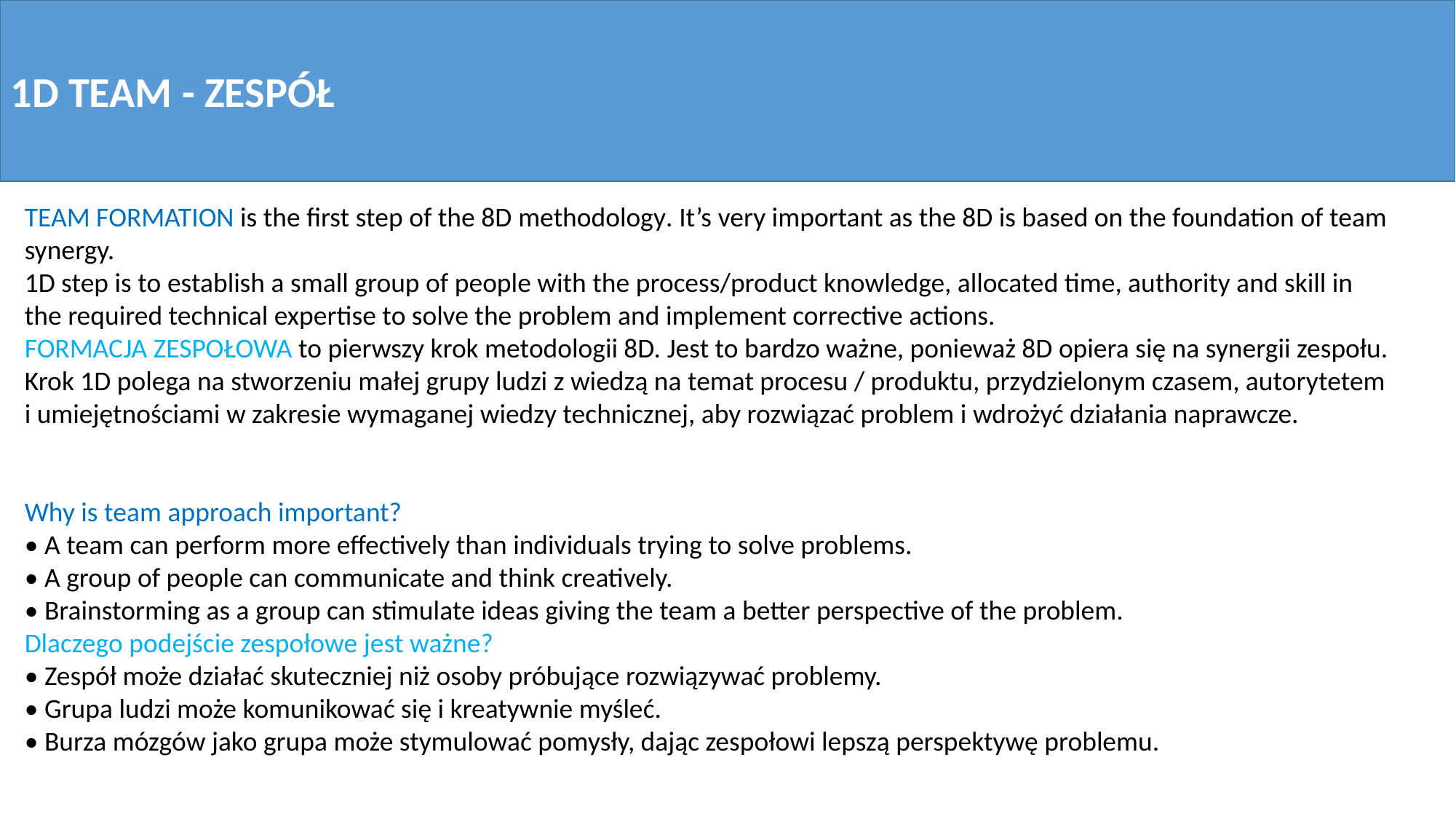

1D TEAM - ZESPÓŁ
TEAM FORMATION is the first step of the 8D methodology. It’s very important as the 8D is based on the foundation of team synergy.
1D step is to establish a small group of people with the process/product knowledge, allocated time, authority and skill in the required technical expertise to solve the problem and implement corrective actions.
FORMACJA ZESPOŁOWA to pierwszy krok metodologii 8D. Jest to bardzo ważne, ponieważ 8D opiera się na synergii zespołu.
Krok 1D polega na stworzeniu małej grupy ludzi z wiedzą na temat procesu / produktu, przydzielonym czasem, autorytetem i umiejętnościami w zakresie wymaganej wiedzy technicznej, aby rozwiązać problem i wdrożyć działania naprawcze.

Why is team approach important?
• A team can perform more effectively than individuals trying to solve problems.
• A group of people can communicate and think creatively.
• Brainstorming as a group can stimulate ideas giving the team a better perspective of the problem.
Dlaczego podejście zespołowe jest ważne?
• Zespół może działać skuteczniej niż osoby próbujące rozwiązywać problemy.
• Grupa ludzi może komunikować się i kreatywnie myśleć.
• Burza mózgów jako grupa może stymulować pomysły, dając zespołowi lepszą perspektywę problemu.